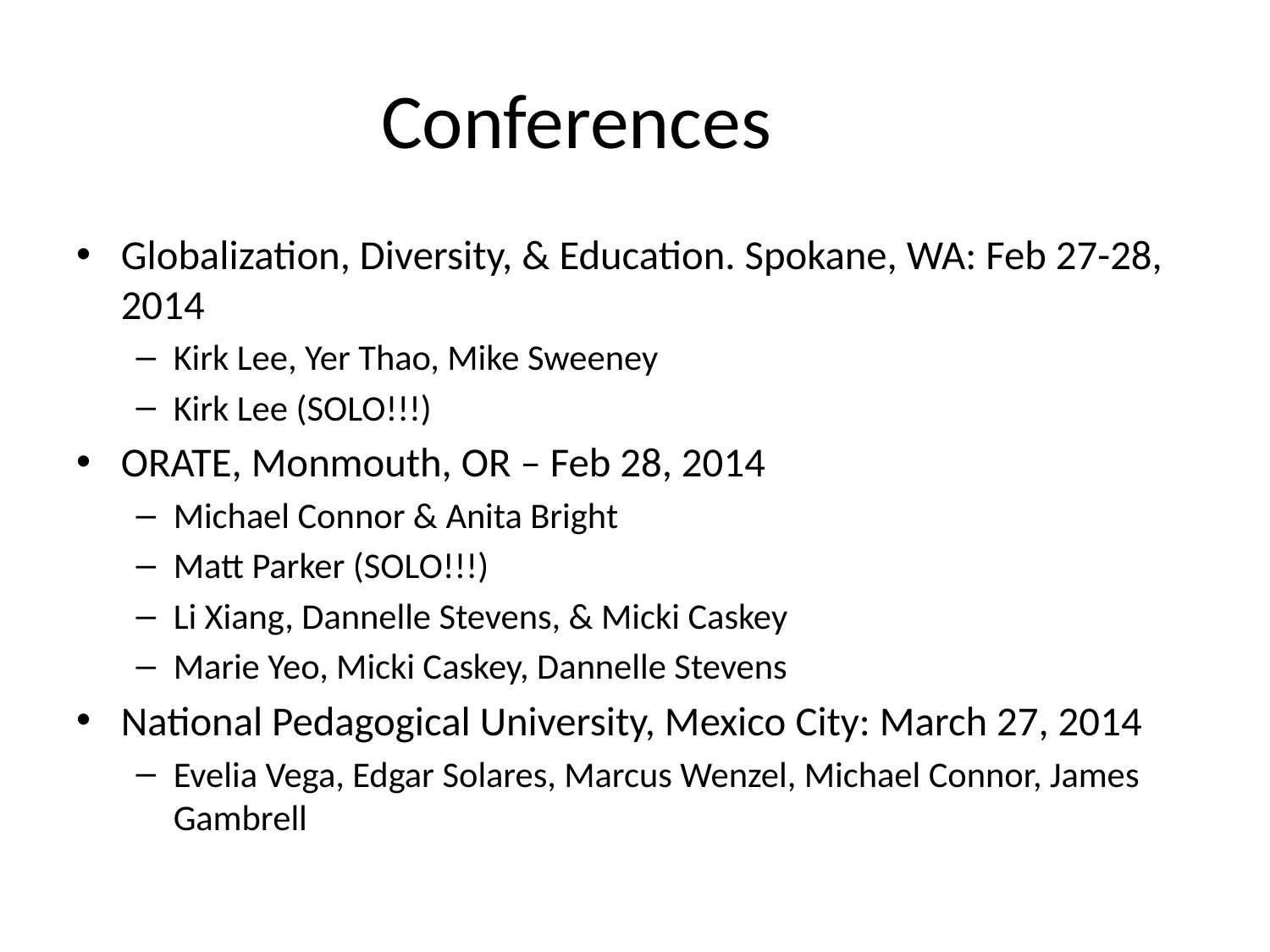

# Conferences
Globalization, Diversity, & Education. Spokane, WA: Feb 27-28, 2014
Kirk Lee, Yer Thao, Mike Sweeney
Kirk Lee (SOLO!!!)
ORATE, Monmouth, OR – Feb 28, 2014
Michael Connor & Anita Bright
Matt Parker (SOLO!!!)
Li Xiang, Dannelle Stevens, & Micki Caskey
Marie Yeo, Micki Caskey, Dannelle Stevens
National Pedagogical University, Mexico City: March 27, 2014
Evelia Vega, Edgar Solares, Marcus Wenzel, Michael Connor, James Gambrell